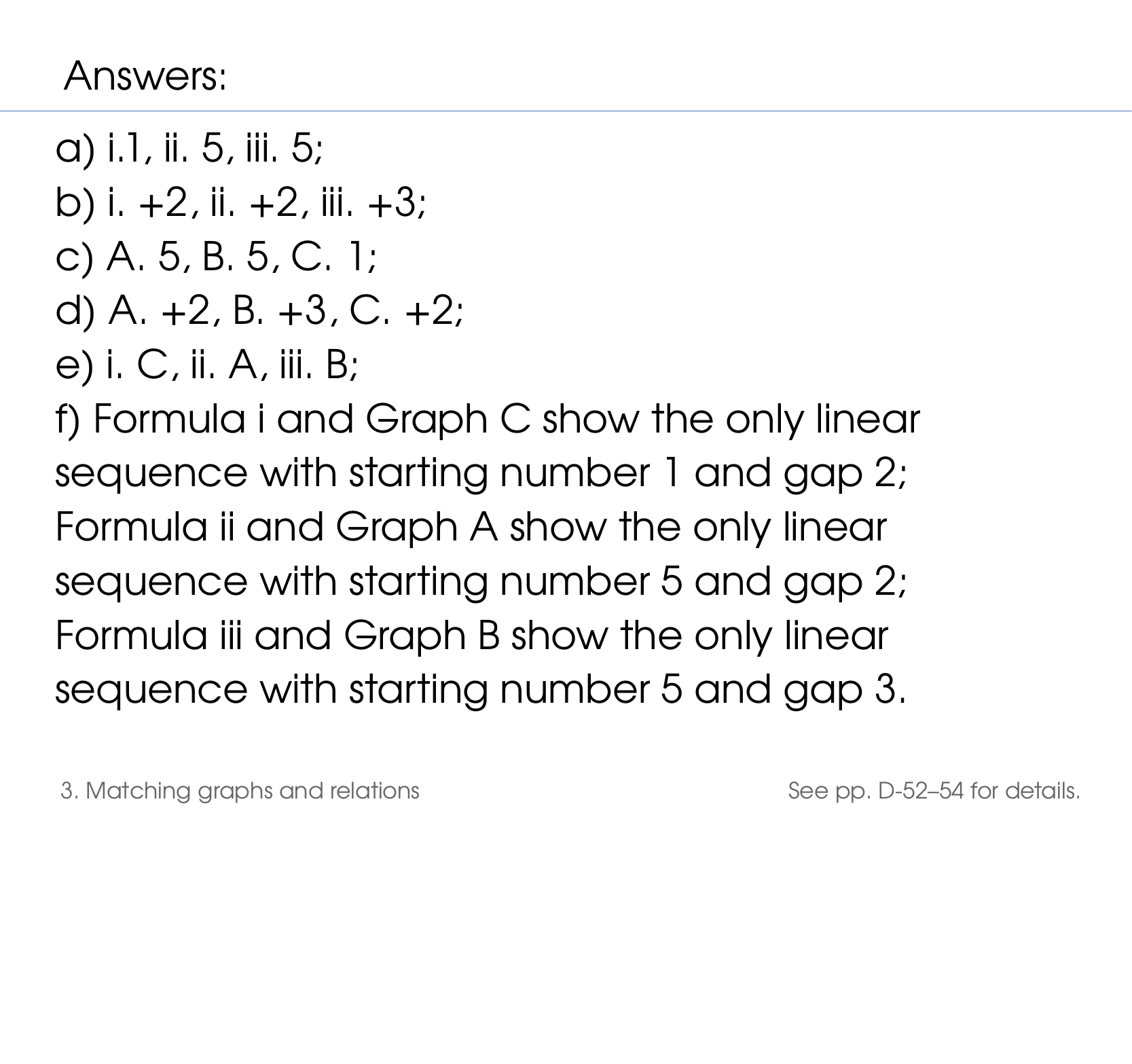

Answers:
a) i.1, ii. 5, iii. 5;
b) i. +2, ii. +2, iii. +3;
​c) A. 5, B. 5, C. 1;
d) A. +2, B. +3, C. +2;
e) i. C, ii. A, iii. B;
f) Formula i and Graph C show the only linear sequence with starting number 1 and gap 2; Formula ii and Graph A show the only linear sequence with starting number 5 and gap 2; Formula iii and Graph B show the only linear sequence with starting number 5 and gap 3.
3. Matching graphs and relations
See pp. D-52–54 for details.